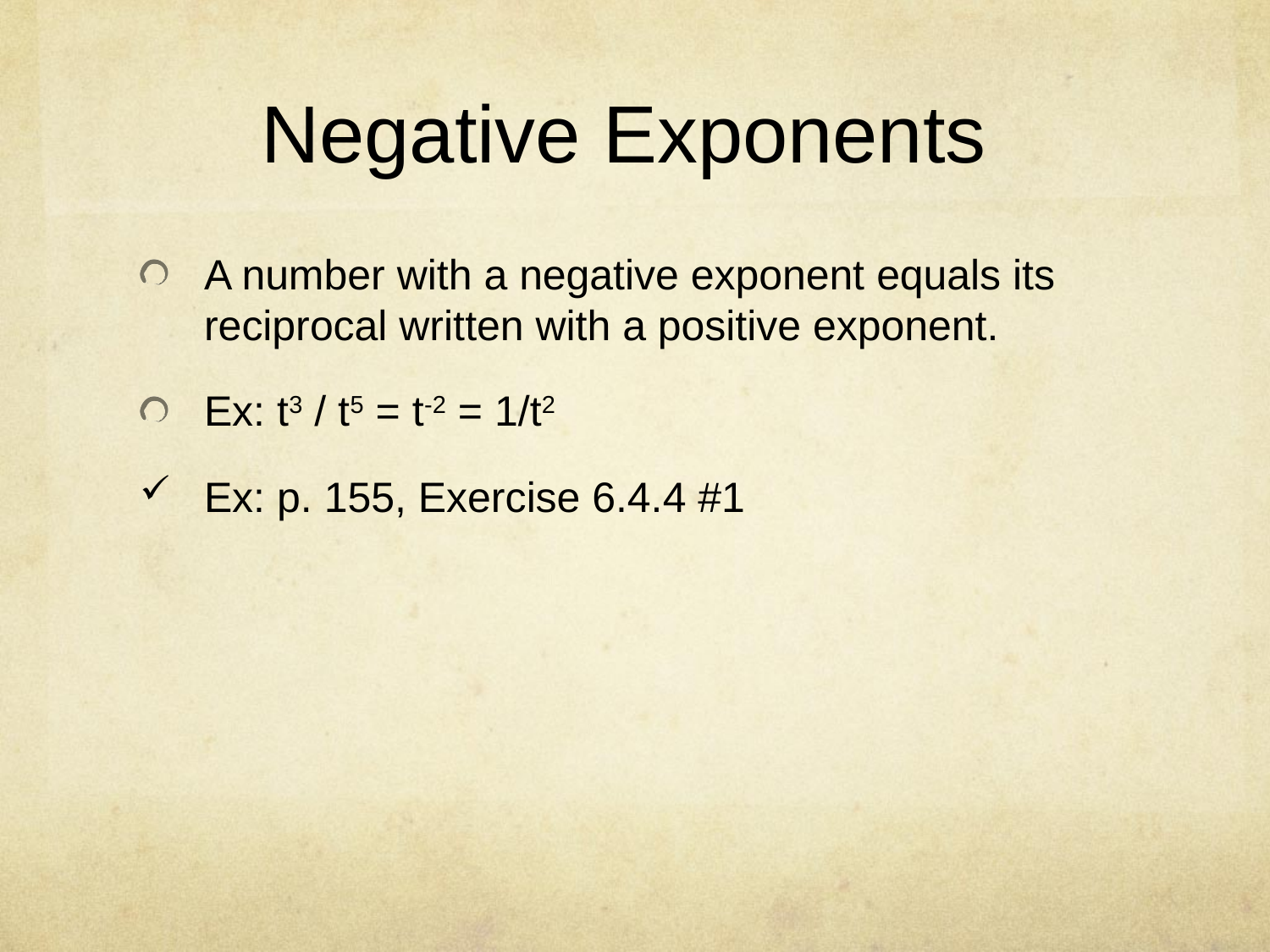

# Negative Exponents
A number with a negative exponent equals its reciprocal written with a positive exponent.
Ex: t3 / t5 = t-2 = 1/t2
Ex: p. 155, Exercise 6.4.4 #1